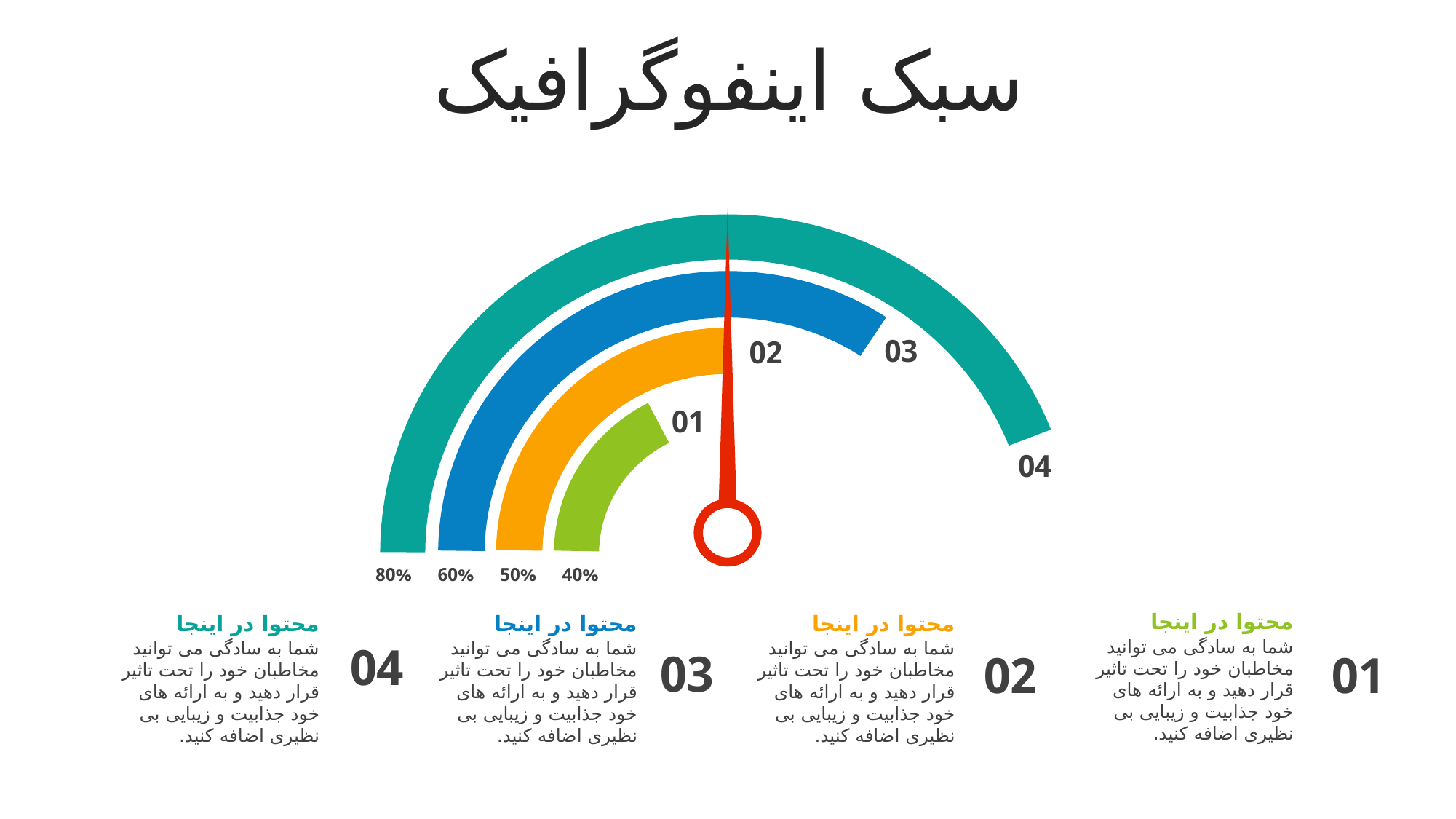

سبک اینفوگرافیک

03
02
01
04

80%
60%
50%
40%
محتوا در اینجا
شما به سادگی می توانید مخاطبان خود را تحت تاثیر قرار دهید و به ارائه های خود جذابیت و زیبایی بی نظیری اضافه کنید.
محتوا در اینجا
شما به سادگی می توانید مخاطبان خود را تحت تاثیر قرار دهید و به ارائه های خود جذابیت و زیبایی بی نظیری اضافه کنید.
محتوا در اینجا
شما به سادگی می توانید مخاطبان خود را تحت تاثیر قرار دهید و به ارائه های خود جذابیت و زیبایی بی نظیری اضافه کنید.
محتوا در اینجا
شما به سادگی می توانید مخاطبان خود را تحت تاثیر قرار دهید و به ارائه های خود جذابیت و زیبایی بی نظیری اضافه کنید.
04
03
02
01